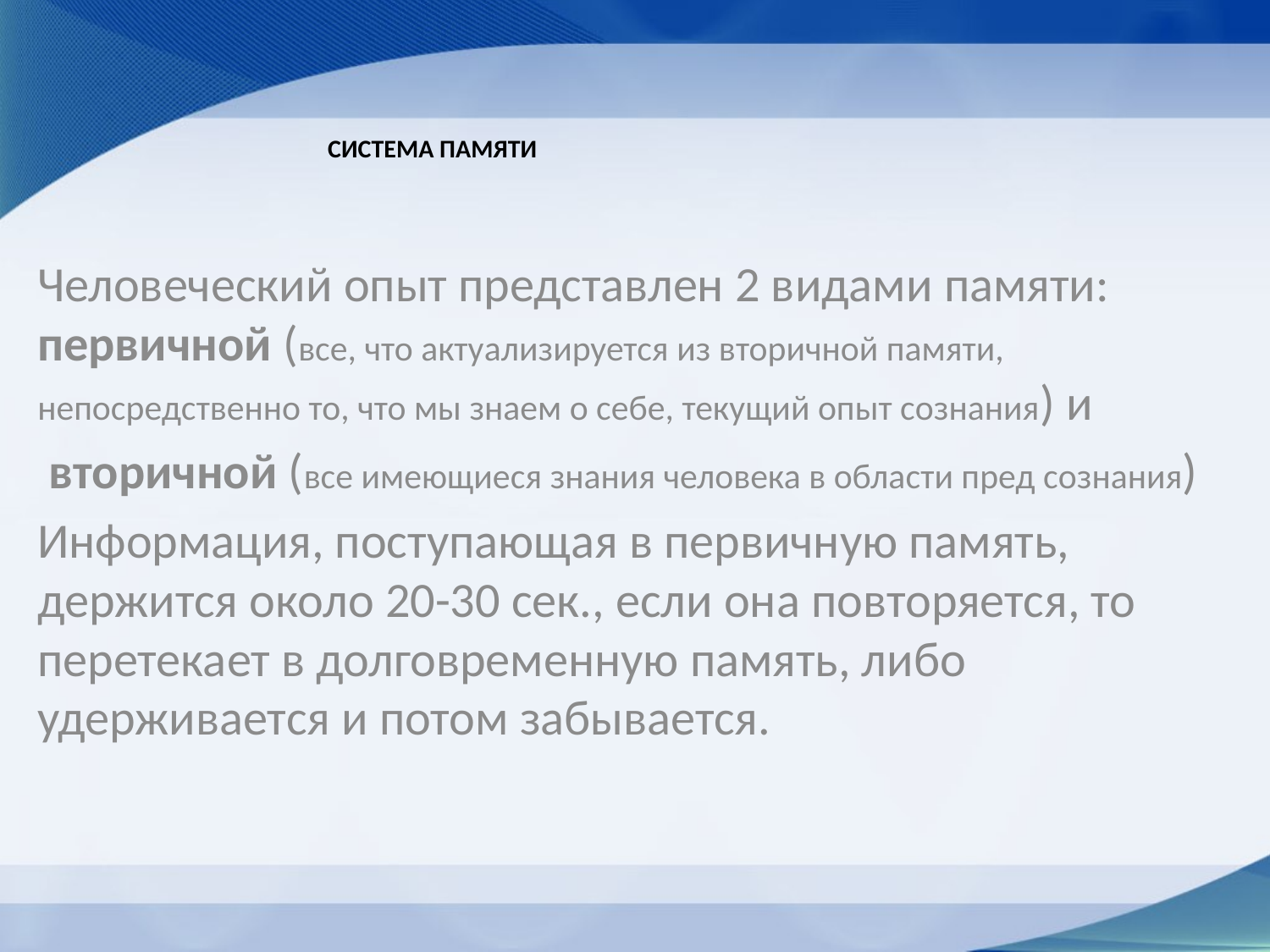

# Система памяти
Человеческий опыт представлен 2 видами памяти: первичной (все, что актуализируется из вторичной памяти, непосредственно то, что мы знаем о себе, текущий опыт сознания) и
 вторичной (все имеющиеся знания человека в области пред сознания)
Информация, поступающая в первичную память, держится около 20-30 сек., если она повторяется, то перетекает в долговременную память, либо удерживается и потом забывается.